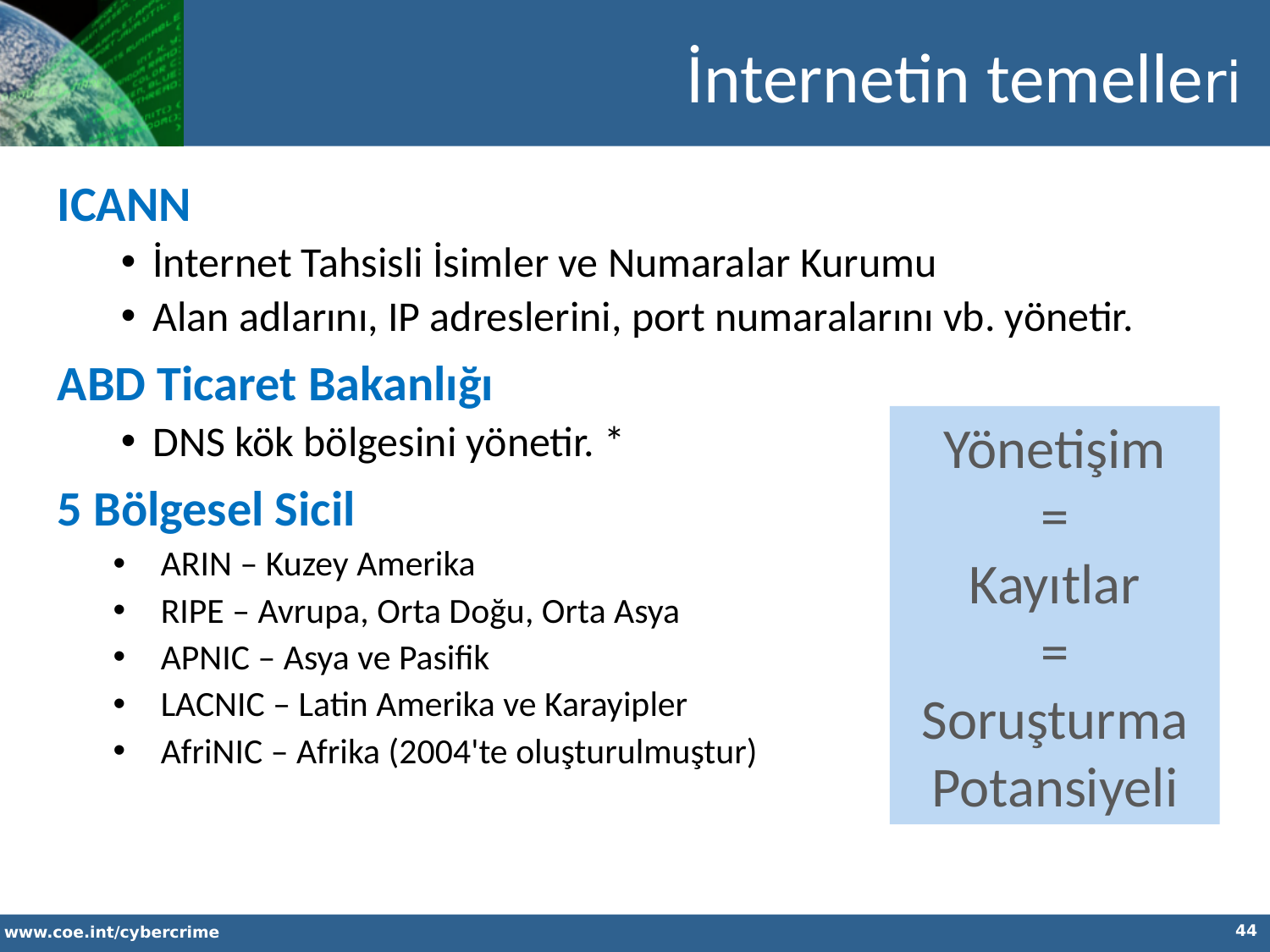

İnternetin temelleri
ICANN
İnternet Tahsisli İsimler ve Numaralar Kurumu
Alan adlarını, IP adreslerini, port numaralarını vb. yönetir.
ABD Ticaret Bakanlığı
DNS kök bölgesini yönetir. *
5 Bölgesel Sicil
ARIN – Kuzey Amerika
RIPE – Avrupa, Orta Doğu, Orta Asya
APNIC – Asya ve Pasifik
LACNIC – Latin Amerika ve Karayipler
AfriNIC – Afrika (2004'te oluşturulmuştur)

Yönetişim
=
Kayıtlar
=
Soruşturma Potansiyeli